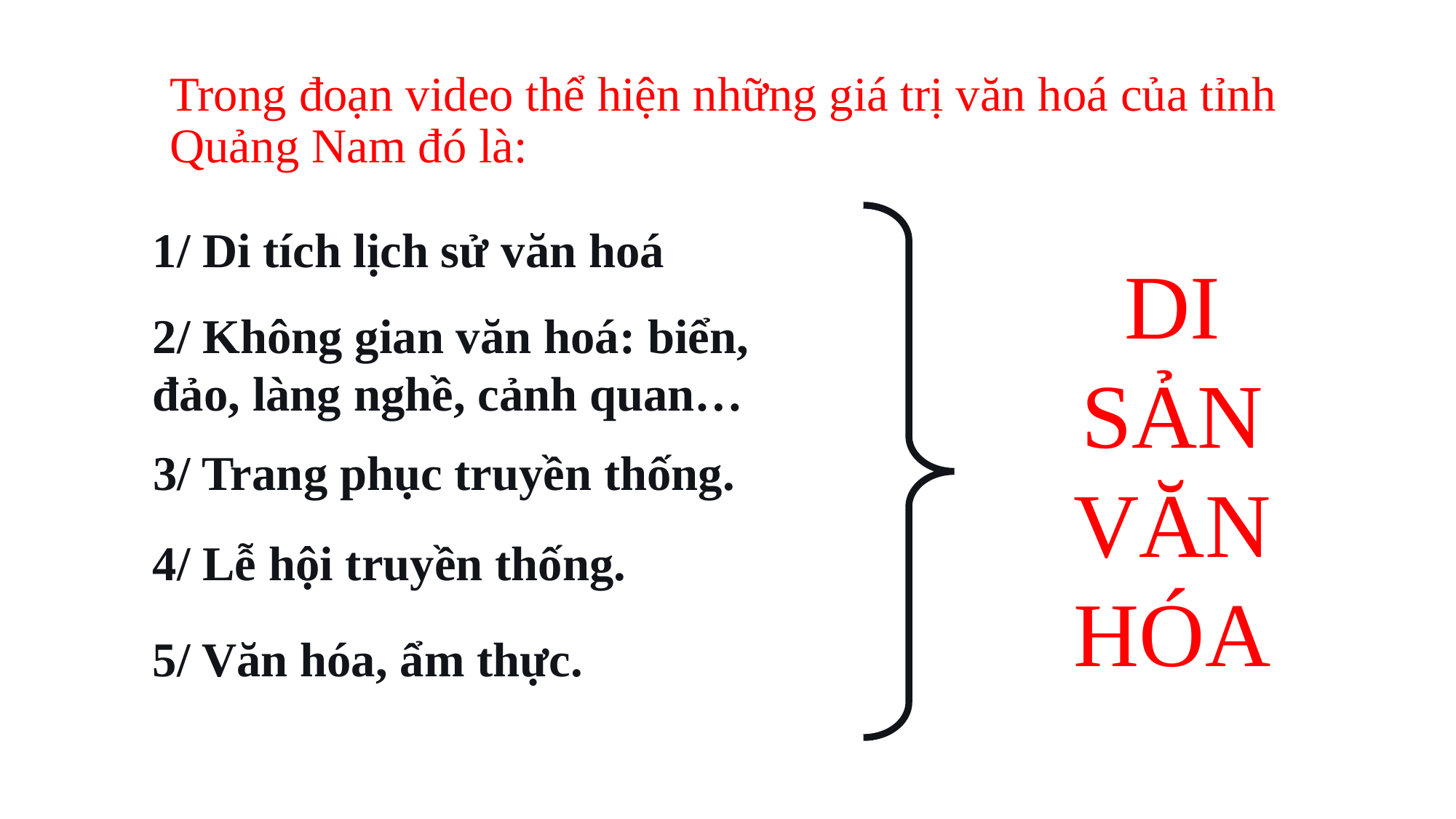

# Trong đoạn video thể hiện những giá trị văn hoá của tỉnh Quảng Nam đó là:

1/ Di tích lịch sử văn hoá
DI SẢN VĂN HÓA
2/ Không gian văn hoá: biển, đảo, làng nghề, cảnh quan…
3/ Trang phục truyền thống.
4/ Lễ hội truyền thống.
5/ Văn hóa, ẩm thực.